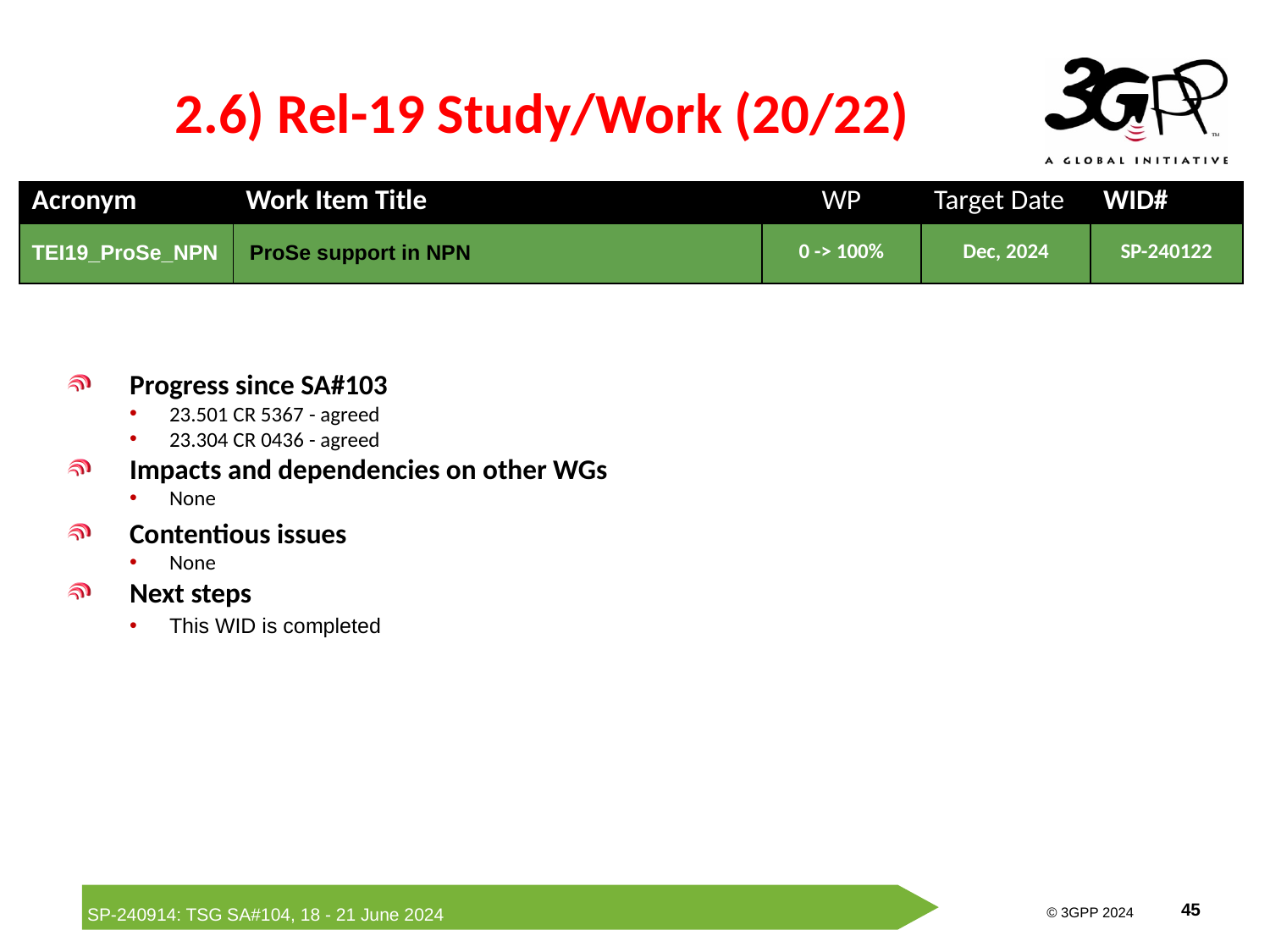

# 2.6) Rel-19 Study/Work (20/22)
| Acronym | Work Item Title | WP | Target Date | WID# |
| --- | --- | --- | --- | --- |
| TEI19\_ProSe\_NPN | ProSe support in NPN | 0 -> 100% | Dec, 2024 | SP-240122 |
Progress since SA#103
23.501 CR 5367 - agreed
23.304 CR 0436 - agreed
Impacts and dependencies on other WGs
None
Contentious issues
None
Next steps
This WID is completed